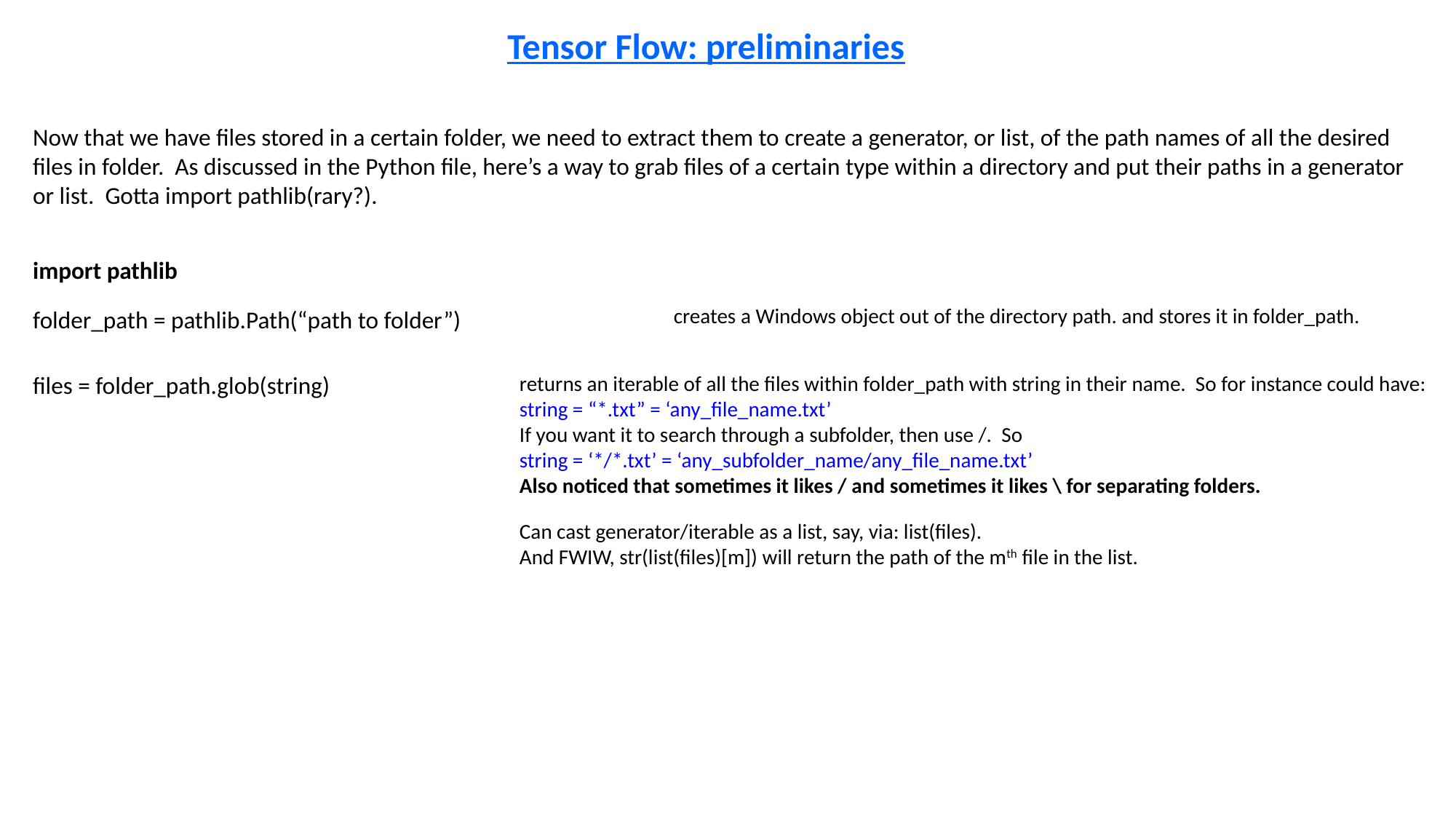

Tensor Flow: preliminaries
Now that we have files stored in a certain folder, we need to extract them to create a generator, or list, of the path names of all the desired files in folder.  As discussed in the Python file, here’s a way to grab files of a certain type within a directory and put their paths in a generator or list.  Gotta import pathlib(rary?).
import pathlib
creates a Windows object out of the directory path. and stores it in folder_path.
folder_path = pathlib.Path(“path to folder”)
files = folder_path.glob(string)
returns an iterable of all the files within folder_path with string in their name.  So for instance could have:
string = “*.txt” = ‘any_file_name.txt’
If you want it to search through a subfolder, then use /.  So
string = ‘*/*.txt’ = ‘any_subfolder_name/any_file_name.txt’
Also noticed that sometimes it likes / and sometimes it likes \ for separating folders.
Can cast generator/iterable as a list, say, via: list(files).
And FWIW, str(list(files)[m]) will return the path of the mth file in the list.